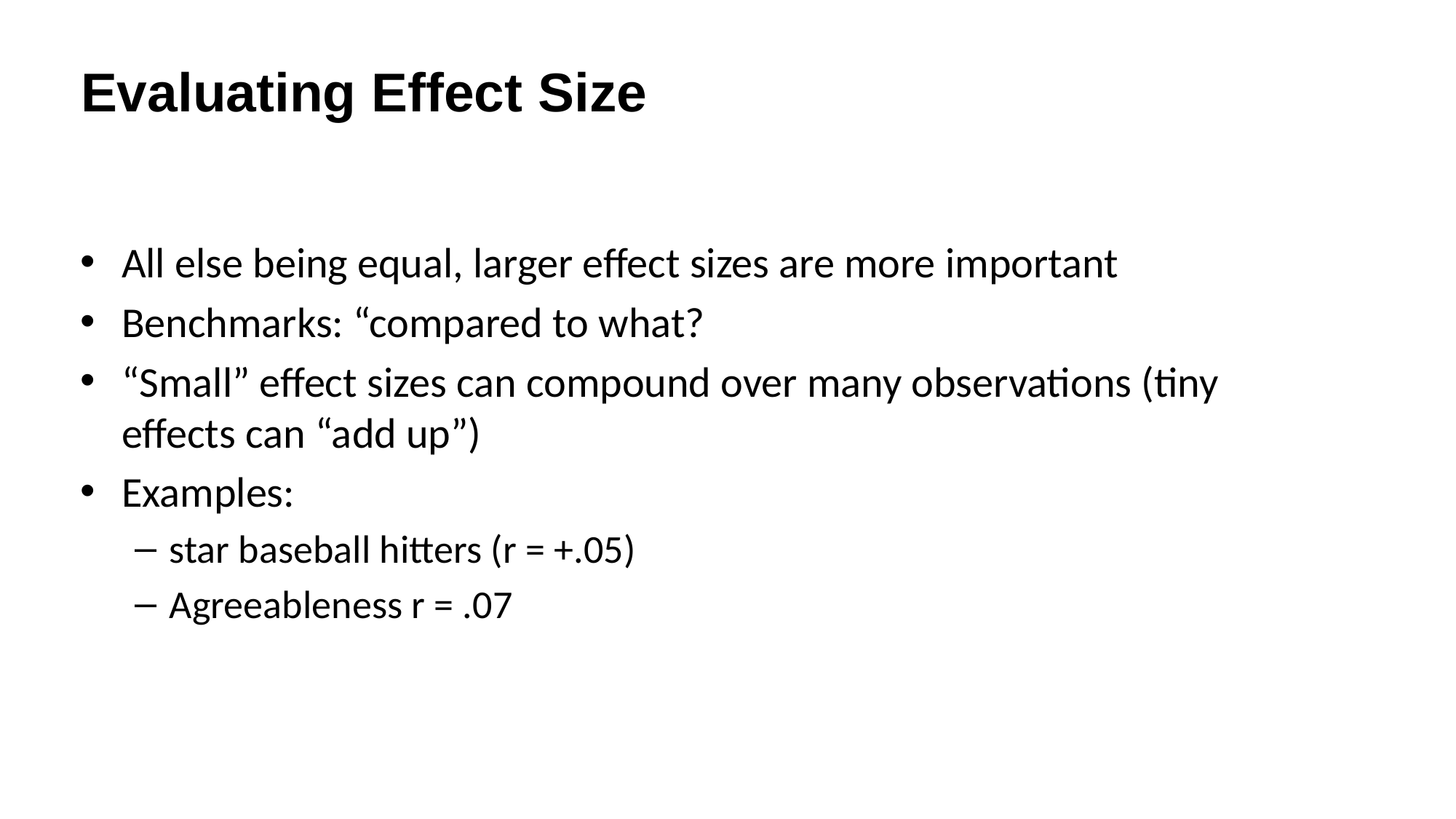

# Evaluating Effect Size
All else being equal, larger effect sizes are more important
Benchmarks: “compared to what?
“Small” effect sizes can compound over many observations (tiny effects can “add up”)
Examples:
star baseball hitters (r = +.05)
Agreeableness r = .07